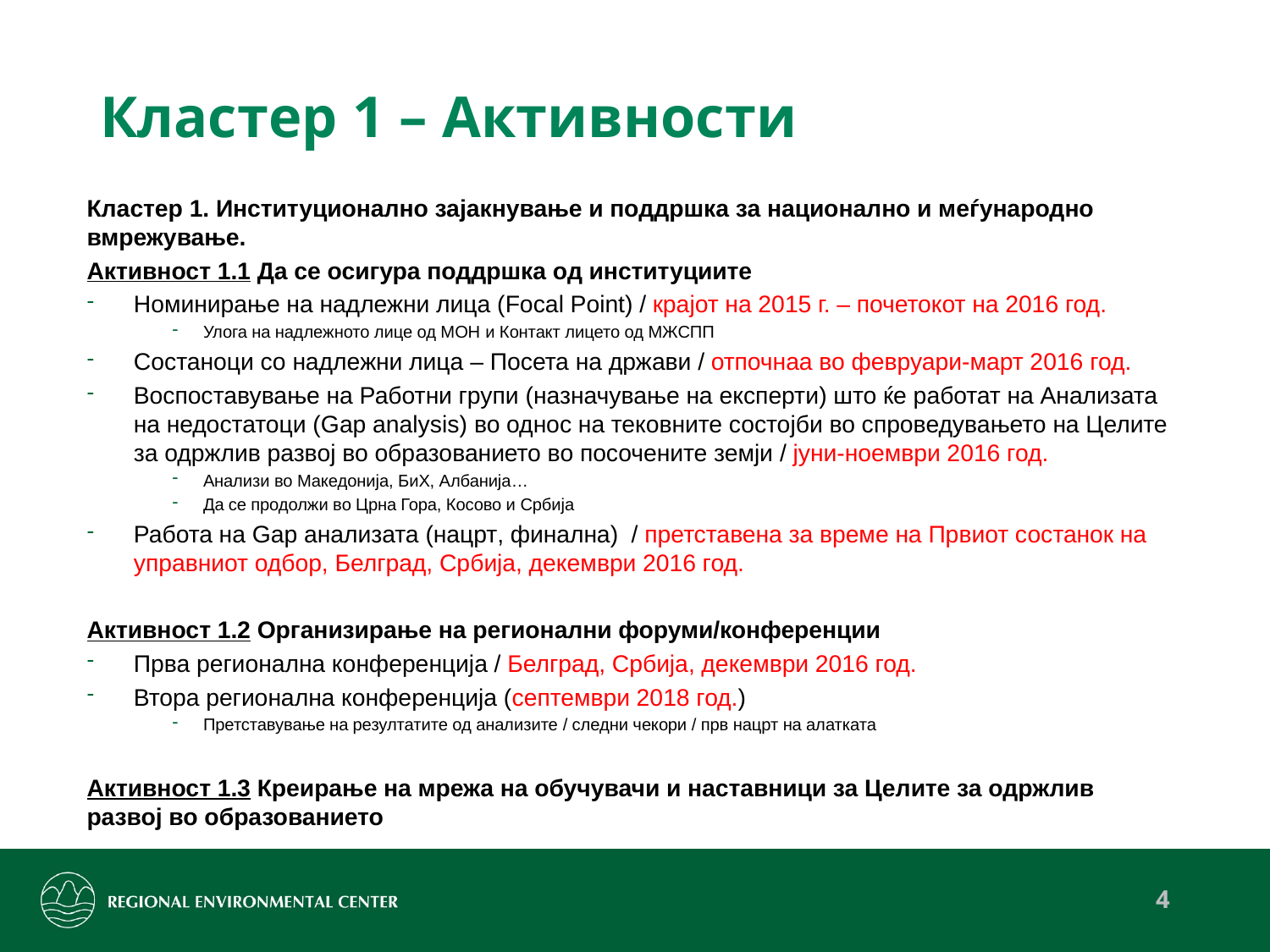

# Кластер 1 – Активности
Кластер 1. Институционално зајакнување и поддршка за национално и меѓународно вмрежување.
Активност 1.1 Да се осигура поддршка од институциите
Номинирање на надлежни лица (Focal Point) / крајот на 2015 г. – почетокот на 2016 год.
Улога на надлежното лице од МОН и Контакт лицето од МЖСПП
Состаноци со надлежни лица – Посета на држави / отпочнаа во февруари-март 2016 год.
Воспоставување на Работни групи (назначување на експерти) што ќе работат на Анализата  на недостатоци (Gap analysis) во однос на тековните состојби во спроведувањето на Целите за одржлив развој во образованието во посочените земји / јуни-ноември 2016 год.
Анализи во Македонија, БиХ, Албанија…
Да се продолжи во Црна Гора, Косово и Србија
Работа на Gap анализата (нацрт, финална)  / претставена за време на Првиот состанок на управниот одбор, Белград, Србија, декември 2016 год.

Активност 1.2 Организирање на регионални форуми/конференции
Прва регионална конференција / Белград, Србија, декември 2016 год.
Втора регионална конференција (септември 2018 год.)
Претставување на резултатите од анализите / следни чекори / прв нацрт на алатката

Активност 1.3 Креирање на мрежа на обучувачи и наставници за Целите за одржлив развој во образованието

4